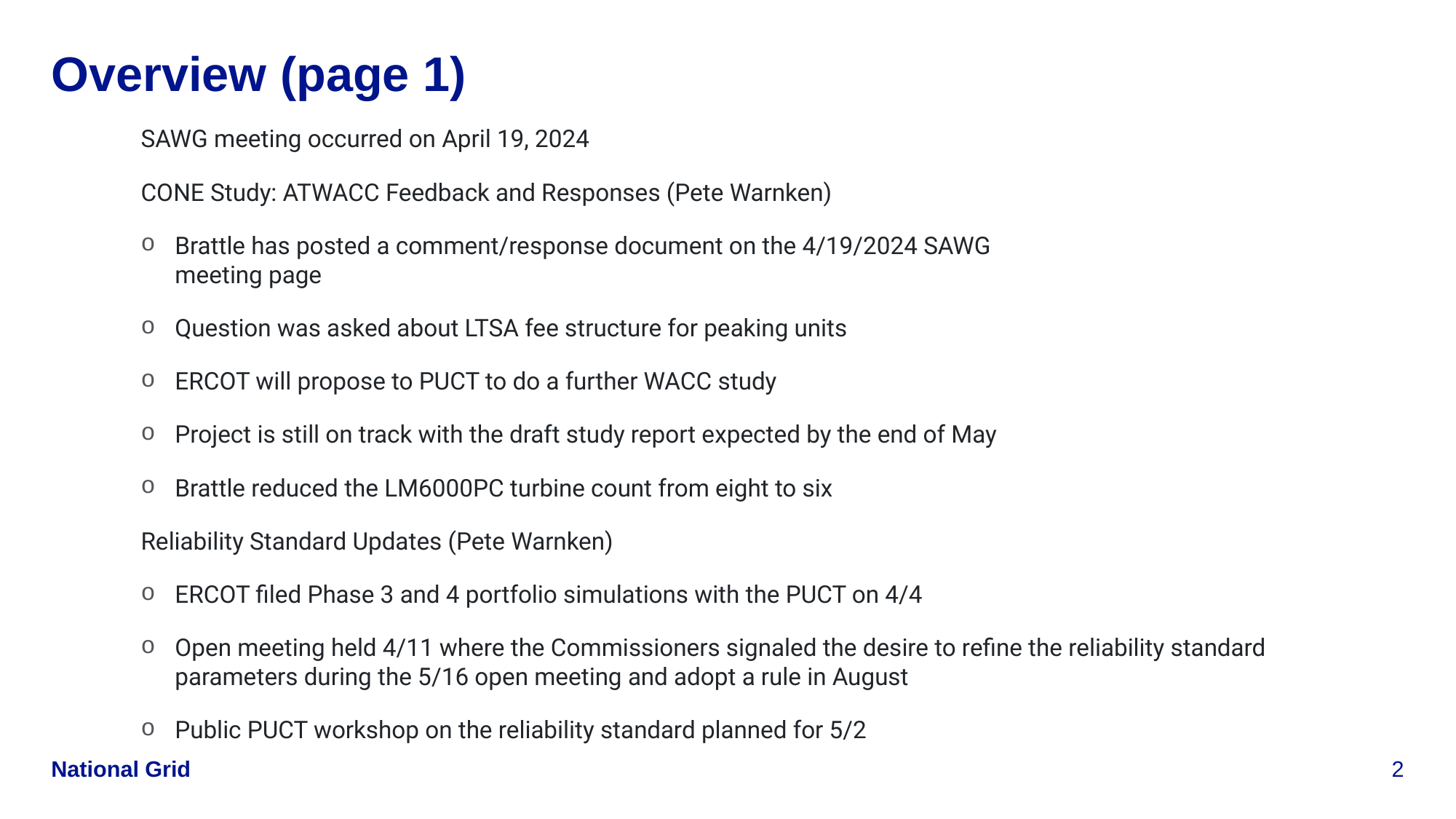

# Overview (page 1)
SAWG meeting occurred on April 19, 2024
CONE Study: ATWACC Feedback and Responses (Pete Warnken)
Brattle has posted a comment/response document on the 4/19/2024 SAWG
meeting page
Question was asked about LTSA fee structure for peaking units
ERCOT will propose to PUCT to do a further WACC study
Project is still on track with the draft study report expected by the end of May
Brattle reduced the LM6000PC turbine count from eight to six
Reliability Standard Updates (Pete Warnken)
ERCOT filed Phase 3 and 4 portfolio simulations with the PUCT on 4/4
Open meeting held 4/11 where the Commissioners signaled the desire to refine the reliability standard parameters during the 5/16 open meeting and adopt a rule in August
Public PUCT workshop on the reliability standard planned for 5/2